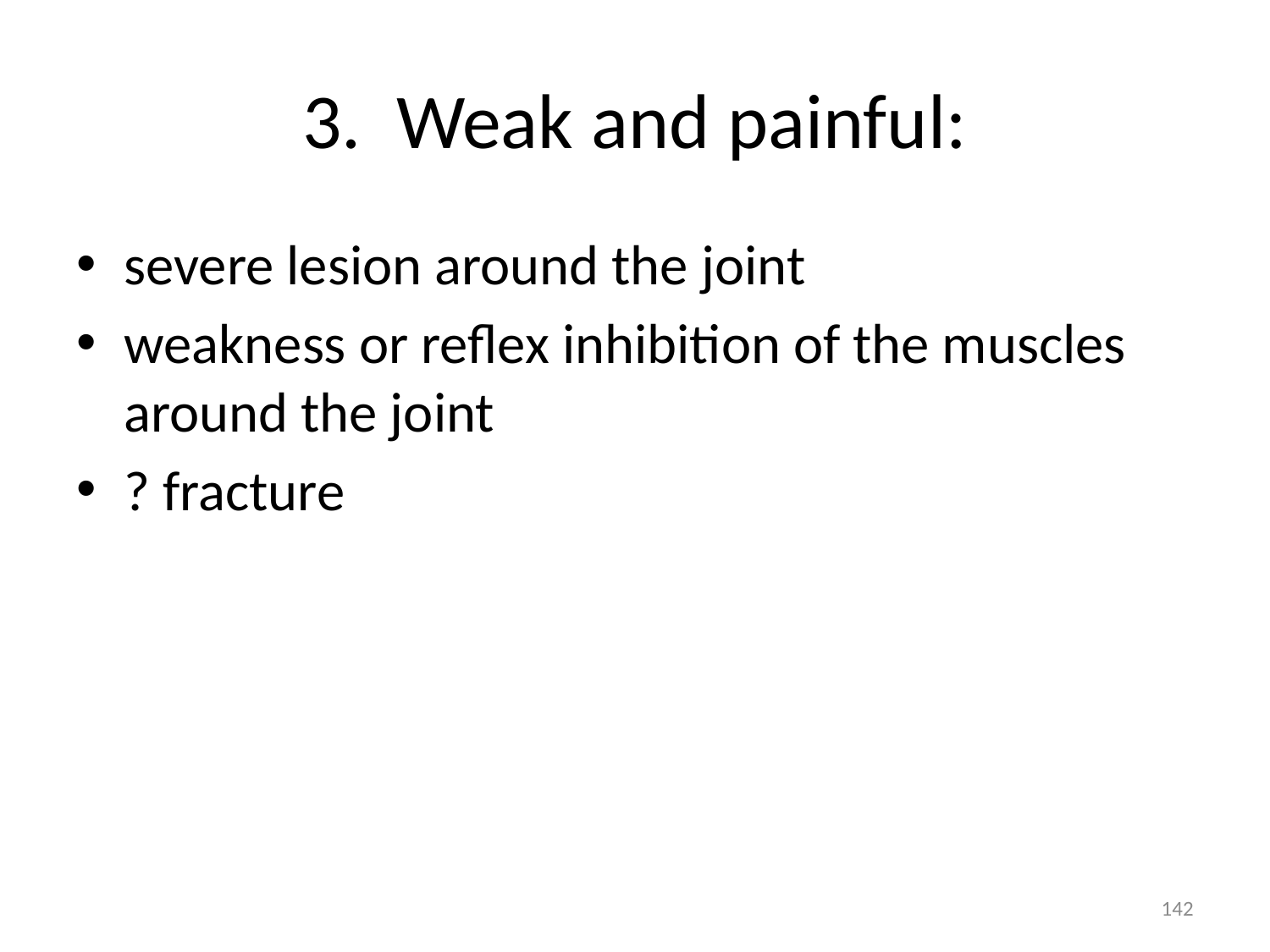

# 3.  Weak and painful:
severe lesion around the joint
weakness or reflex inhibition of the muscles around the joint
? fracture
142